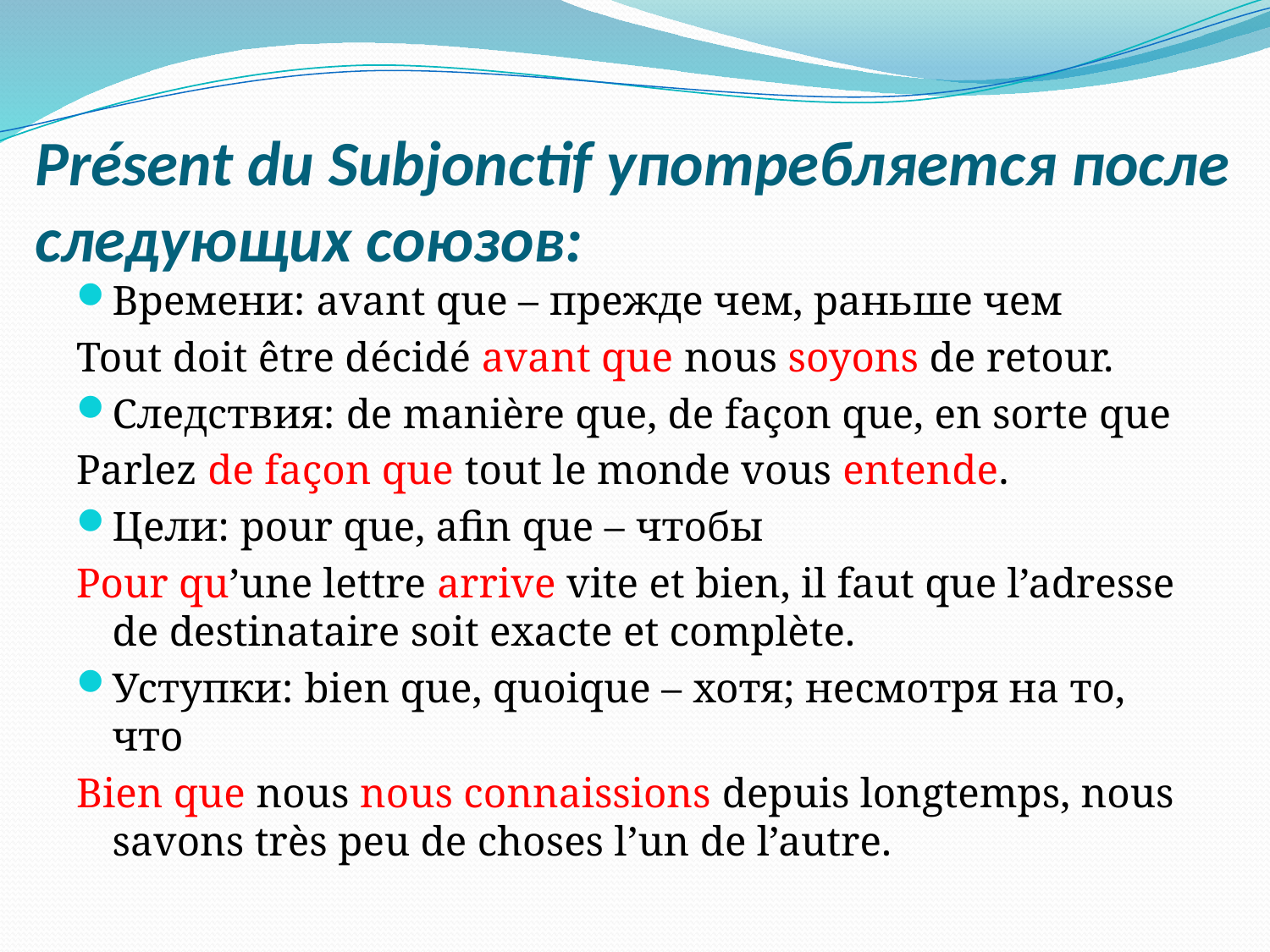

# Présent du Subjonctif употребляется после следующих союзов:
Времени: avant que – прежде чем, раньше чем
Tout doit être décidé avant que nous soyons de retour.
Следствия: de manière que, de façon que, en sorte que
Parlez de façon que tout le monde vous entende.
Цели: pour que, afin que – чтобы
Pour qu’une lettre arrive vite et bien, il faut que l’adresse de destinataire soit exacte et complète.
Уступки: bien que, quoique – хотя; несмотря на то, что
Bien que nous nous connaissions depuis longtemps, nous savons très peu de choses l’un de l’autre.